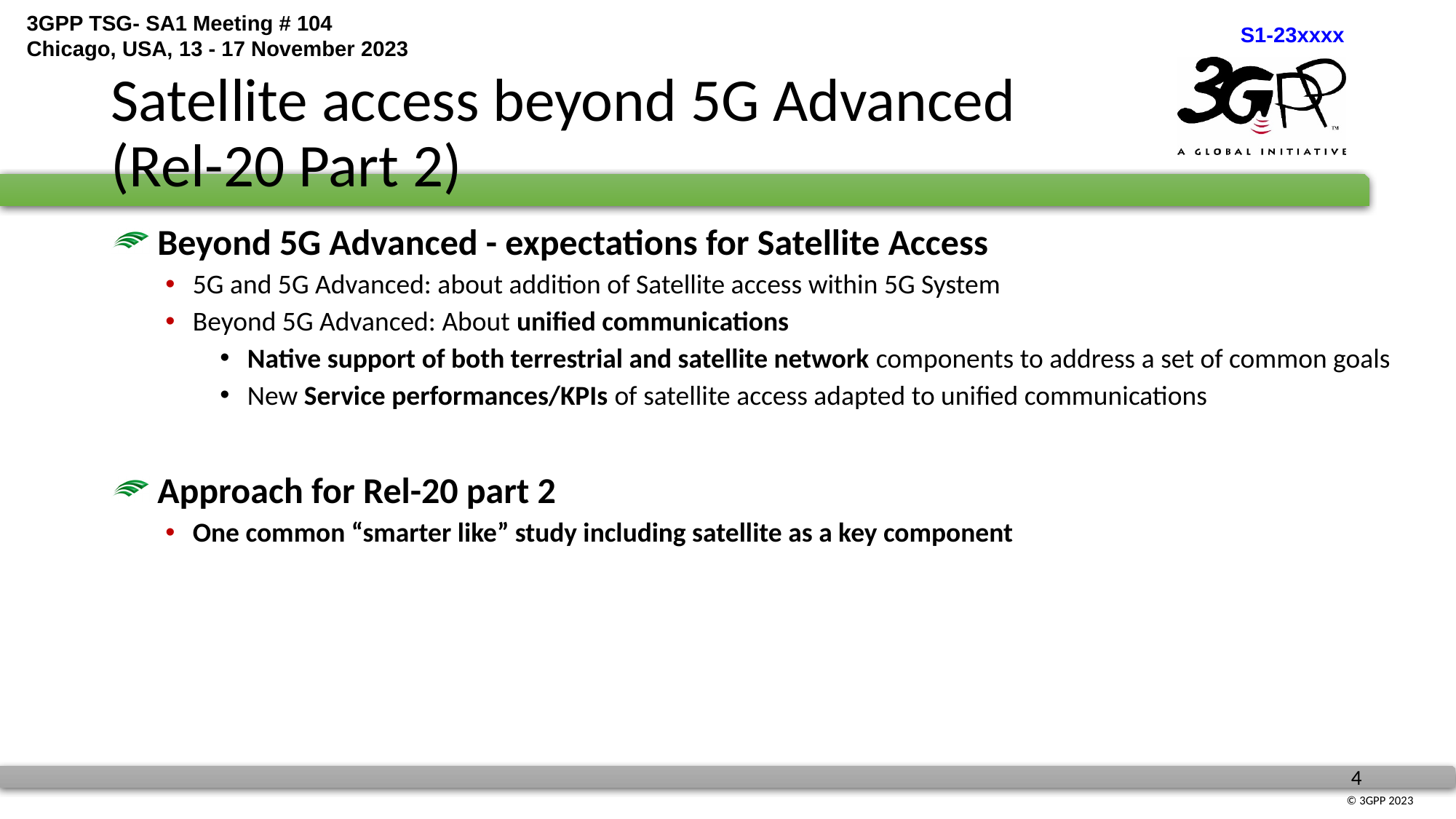

# Satellite access beyond 5G Advanced (Rel-20 Part 2)
 Beyond 5G Advanced - expectations for Satellite Access
5G and 5G Advanced: about addition of Satellite access within 5G System
Beyond 5G Advanced: About unified communications
Native support of both terrestrial and satellite network components to address a set of common goals
New Service performances/KPIs of satellite access adapted to unified communications

 Approach for Rel-20 part 2
One common “smarter like” study including satellite as a key component